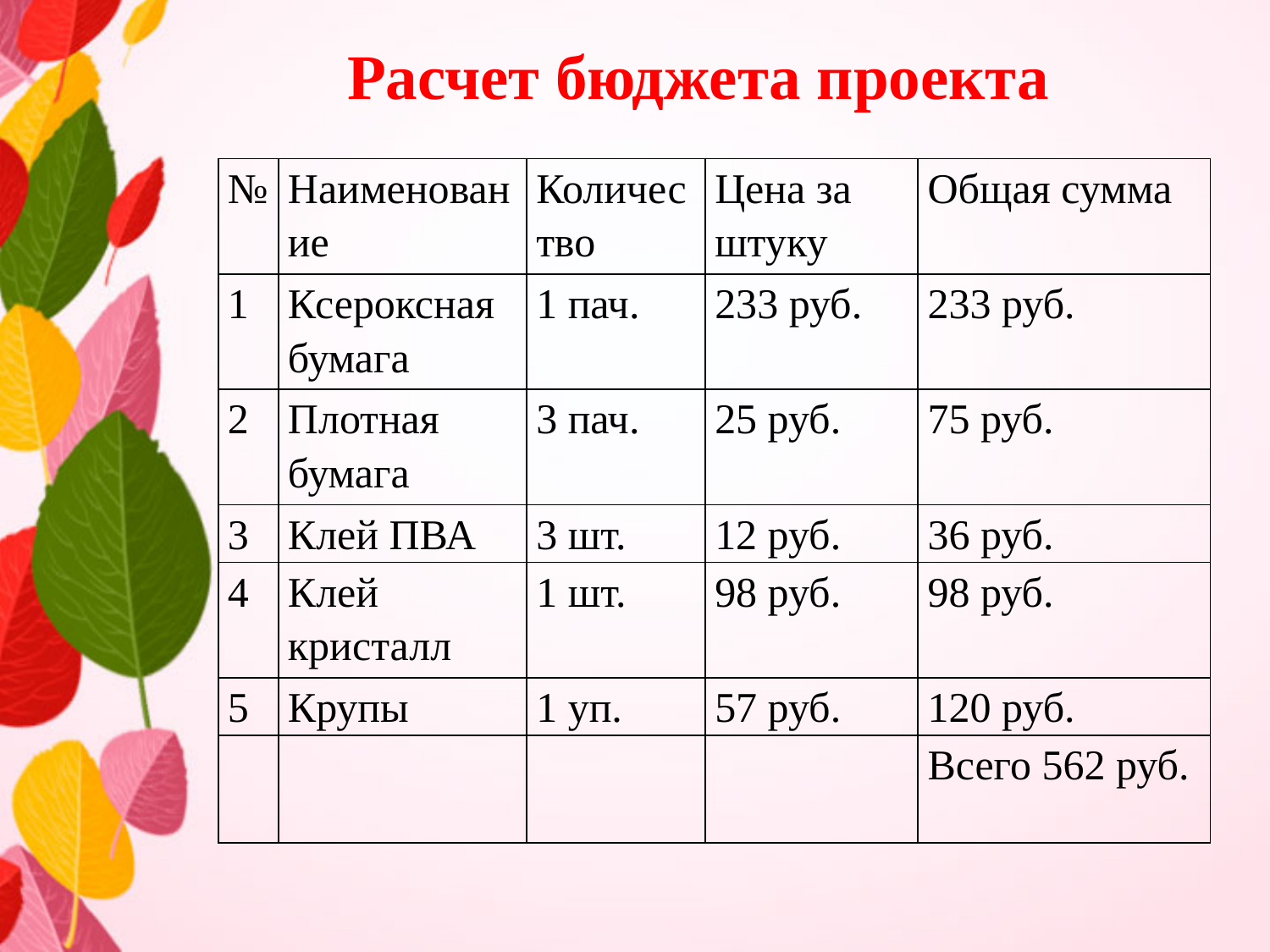

# Расчет бюджета проекта
| № | Наименование | Количество | Цена за штуку | Общая сумма |
| --- | --- | --- | --- | --- |
| 1 | Ксероксная бумага | 1 пач. | 233 руб. | 233 руб. |
| 2 | Плотная бумага | 3 пач. | 25 руб. | 75 руб. |
| 3 | Клей ПВА | 3 шт. | 12 руб. | 36 руб. |
| 4 | Клей кристалл | 1 шт. | 98 руб. | 98 руб. |
| 5 | Крупы | 1 уп. | 57 руб. | 120 руб. |
|  |  |  |  | Всего 562 руб. |